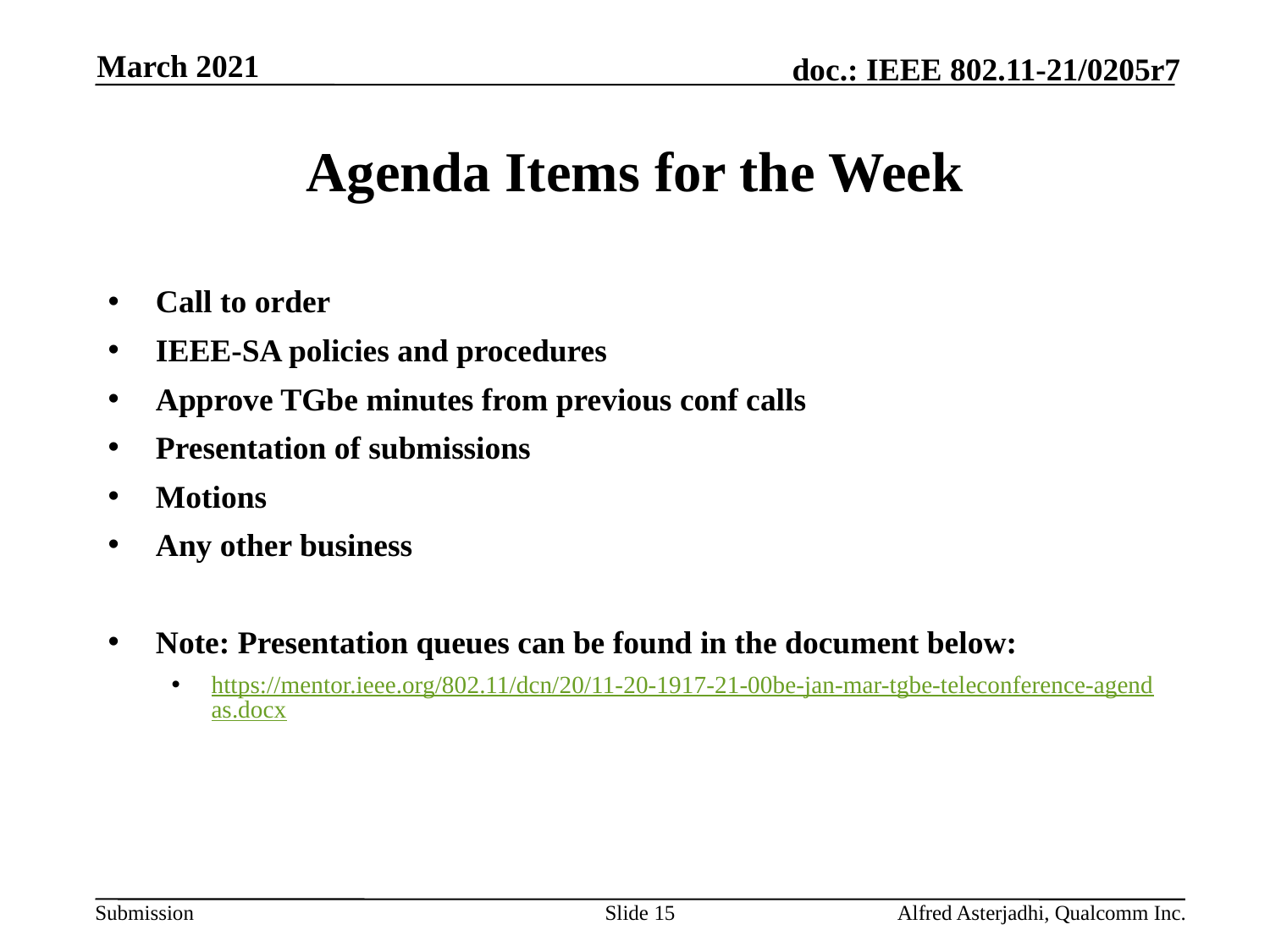

March 2021
# Agenda Items for the Week
Call to order
IEEE-SA policies and procedures
Approve TGbe minutes from previous conf calls
Presentation of submissions
Motions
Any other business

Note: Presentation queues can be found in the document below:
https://mentor.ieee.org/802.11/dcn/20/11-20-1917-21-00be-jan-mar-tgbe-teleconference-agendas.docx

Slide 15
Alfred Asterjadhi, Qualcomm Inc.